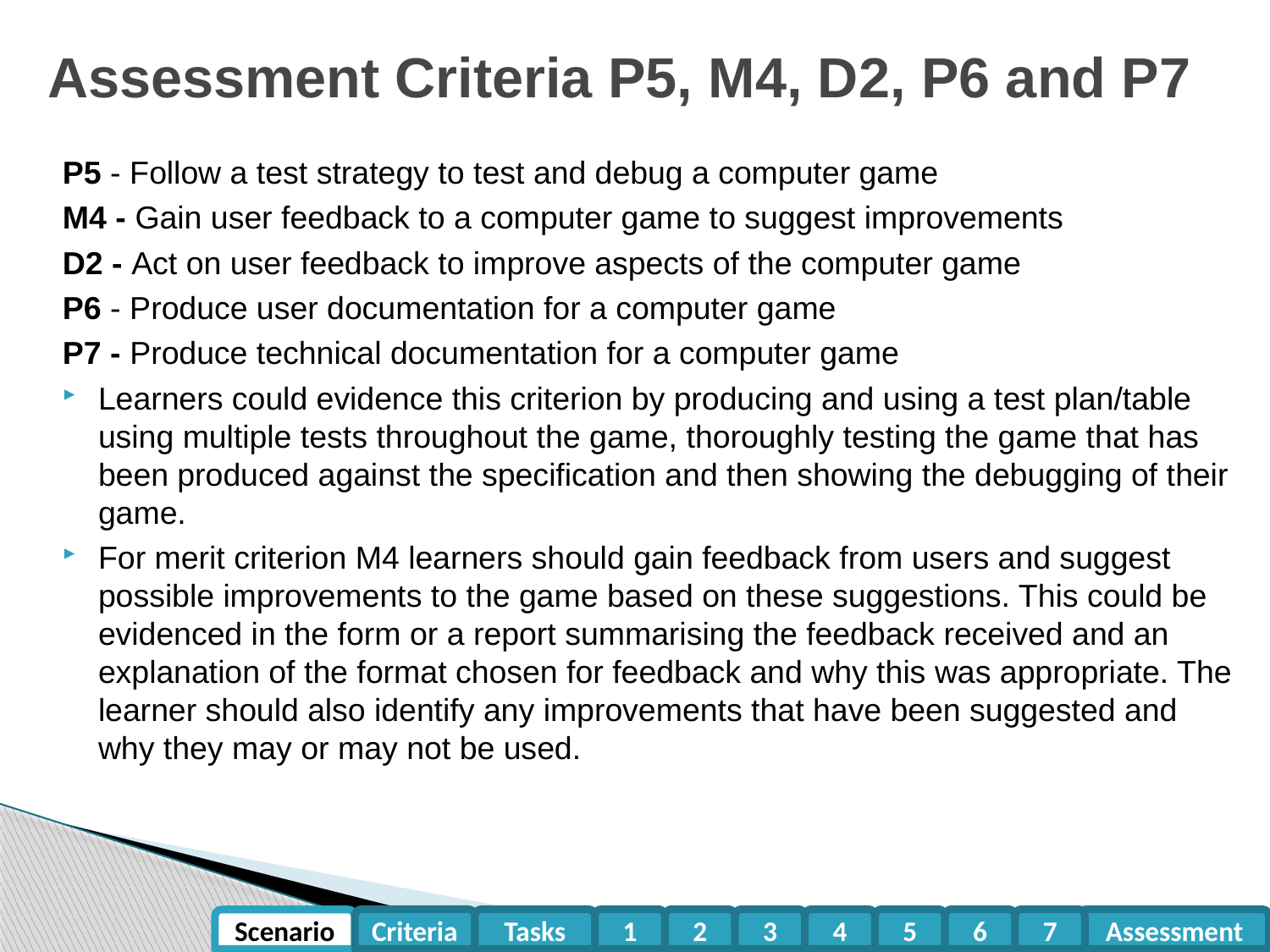

# Assessment Criteria P5, M4, D2, P6 and P7
P5 - Follow a test strategy to test and debug a computer game
M4 - Gain user feedback to a computer game to suggest improvements
D2 - Act on user feedback to improve aspects of the computer game
P6 - Produce user documentation for a computer game
P7 - Produce technical documentation for a computer game
Learners could evidence this criterion by producing and using a test plan/table using multiple tests throughout the game, thoroughly testing the game that has been produced against the specification and then showing the debugging of their game.
For merit criterion M4 learners should gain feedback from users and suggest possible improvements to the game based on these suggestions. This could be evidenced in the form or a report summarising the feedback received and an explanation of the format chosen for feedback and why this was appropriate. The learner should also identify any improvements that have been suggested and why they may or may not be used.
Criteria
Tasks
1
2
3
4
5
6
7
Assessment
Scenario